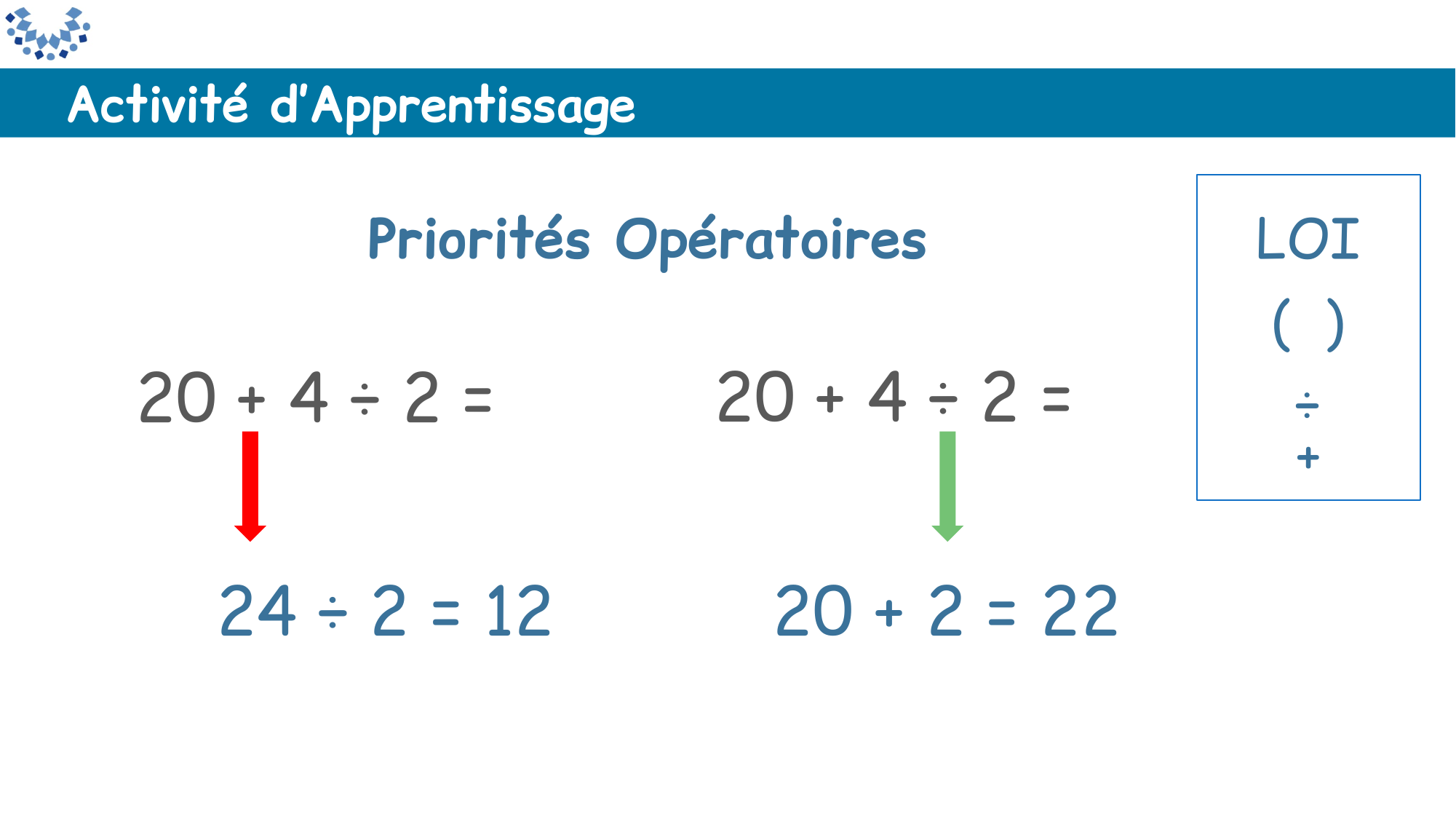

Activité d’Apprentissage

Priorités Opératoires
LOI
(  )
20 + 4 ÷ 2 =
20 + 4 ÷ 2 =
÷
+

24 ÷ 2 = 12
20 + 2 = 22